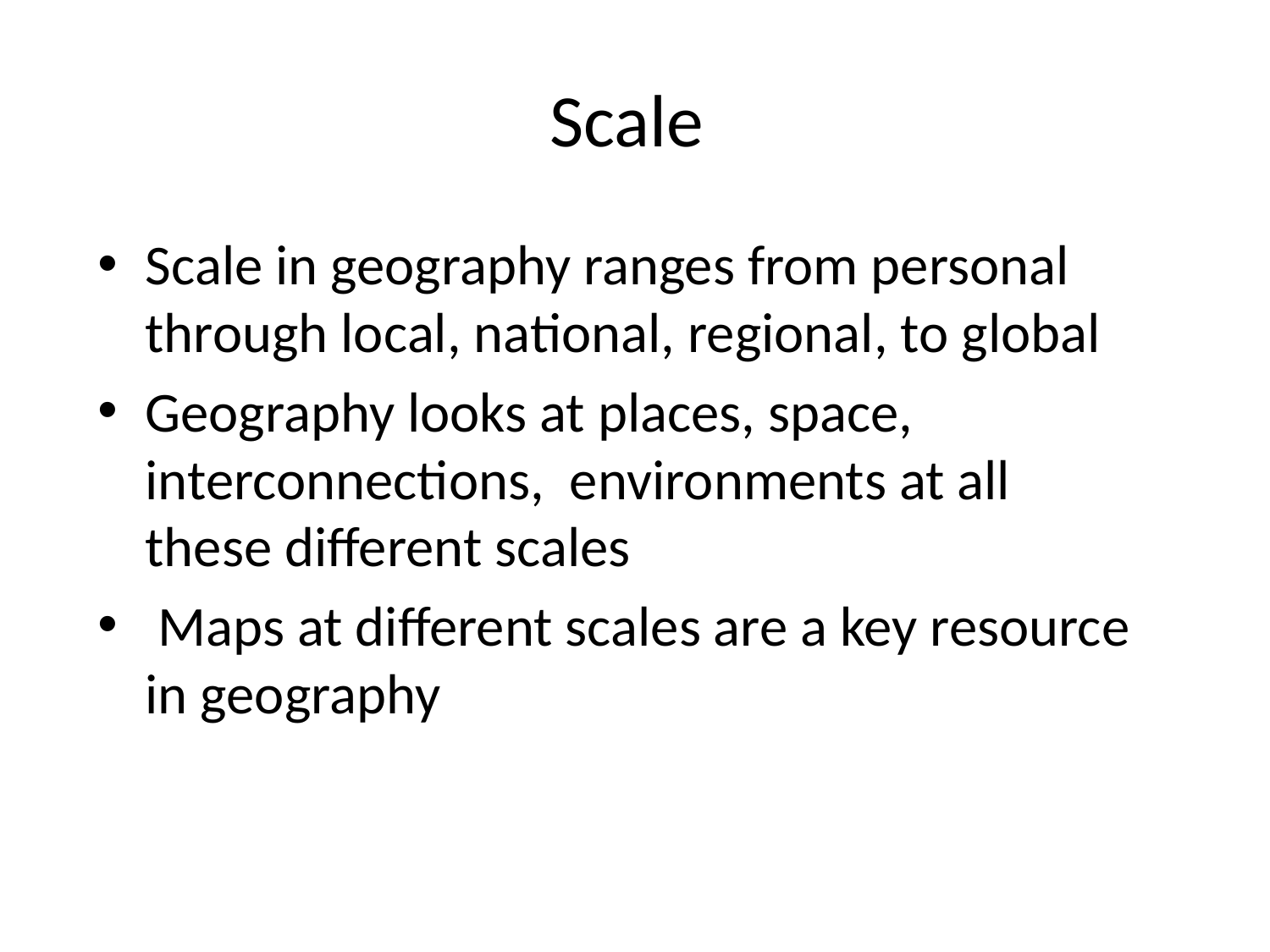

# Scale
Scale in geography ranges from personal through local, national, regional, to global
Geography looks at places, space, interconnections,  environments at all these different scales
 Maps at different scales are a key resource in geography